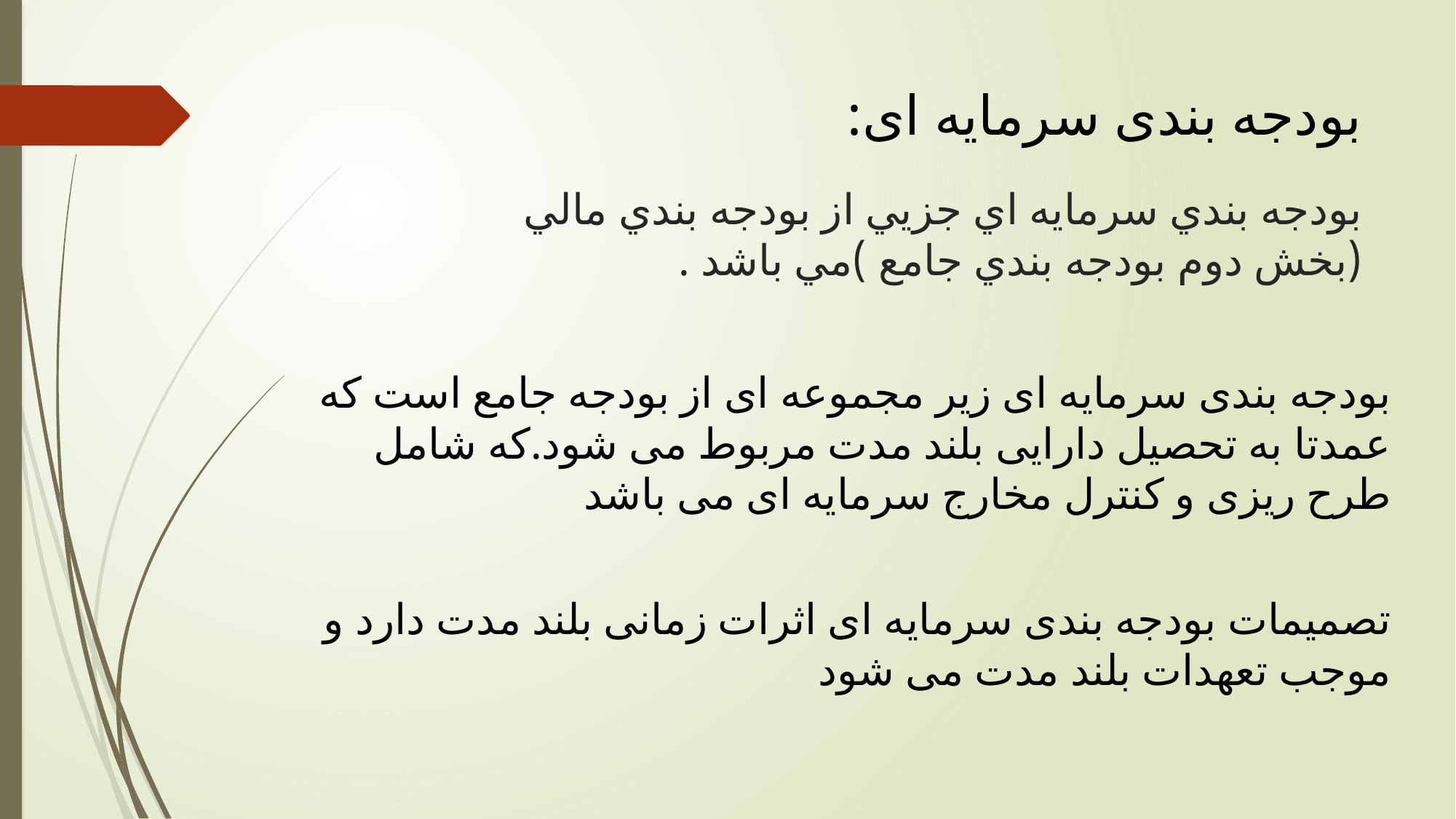

# بودجه بندی سرمایه ای: بودجه بندي سرمايه اي جزيي از بودجه بندي مالي (بخش دوم بودجه بندي جامع )مي باشد .
بودجه بندی سرمایه ای زیر مجموعه ای از بودجه جامع است که عمدتا به تحصیل دارایی بلند مدت مربوط می شود.که شامل طرح ریزی و کنترل مخارج سرمایه ای می باشد
تصمیمات بودجه بندی سرمایه ای اثرات زمانی بلند مدت دارد و موجب تعهدات بلند مدت می شود